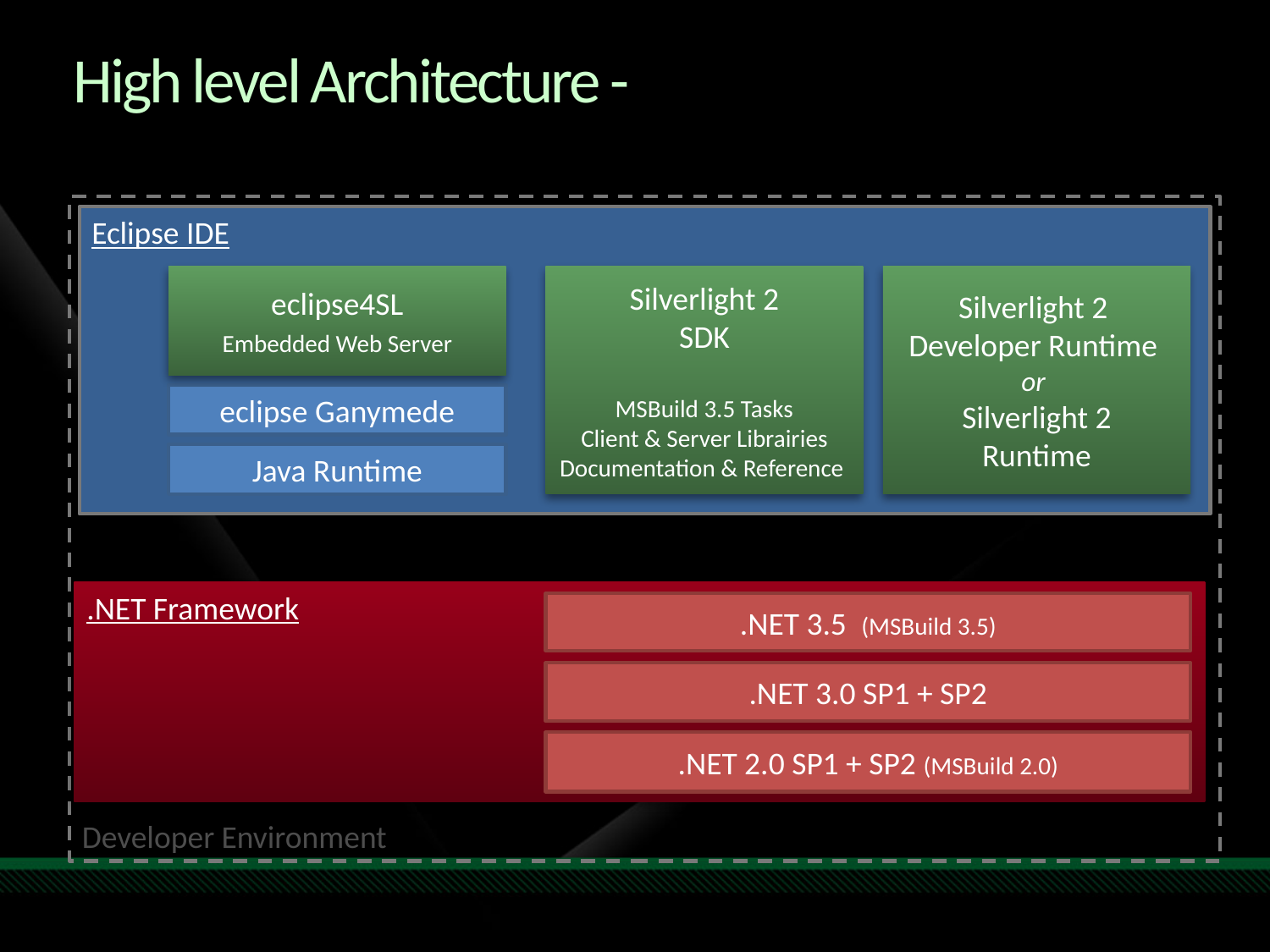

# High level Architecture -
Developer Environment
Eclipse IDE
eclipse4SL

Embedded Web Server
Silverlight 2
SDK

MSBuild 3.5 Tasks
Client & Server Librairies
Documentation & Reference
Silverlight 2
Developer Runtime
or
Silverlight 2
Runtime
eclipse Ganymede

Java Runtime

.NET Framework
.NET 3.5  (MSBuild 3.5)
.NET 3.0 SP1 + SP2
.NET 2.0 SP1 + SP2 (MSBuild 2.0)